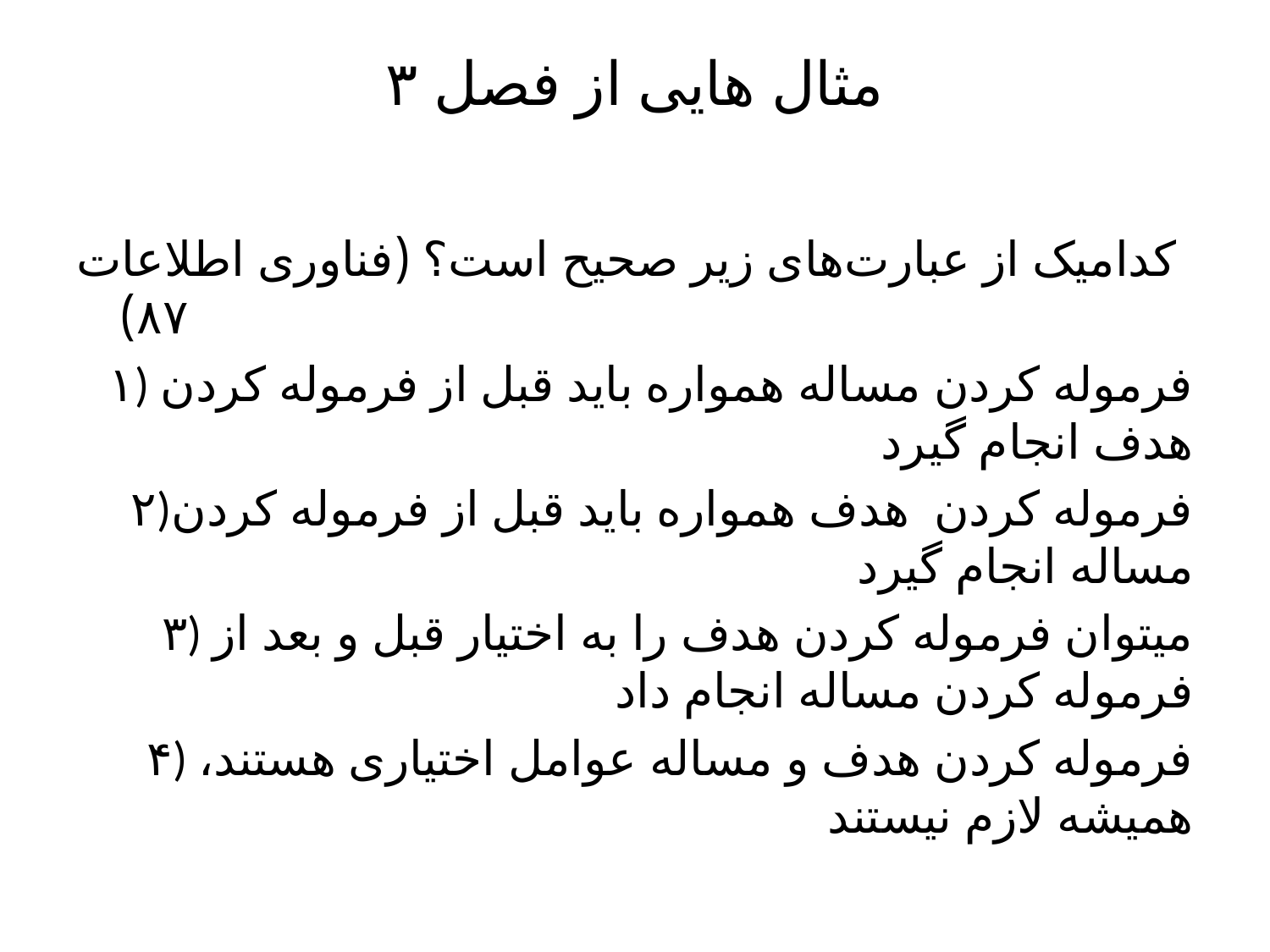

# مثال هایی از فصل ۳
کدامیک از عبارت‌های زیر صحیح است؟ (فناوری اطلاعات ۸۷)
۱) فرموله کردن مساله همواره باید قبل از فرموله کردن هدف انجام گیرد
۲)فرموله کردن  هدف همواره باید قبل از فرموله کردن مساله انجام گیرد
۳) میتوان فرموله کردن هدف را به اختیار قبل و بعد از فرموله کردن مساله انجام داد
۴) فرموله کردن هدف و مساله عوامل اختیاری هستند، همیشه لازم نیستند